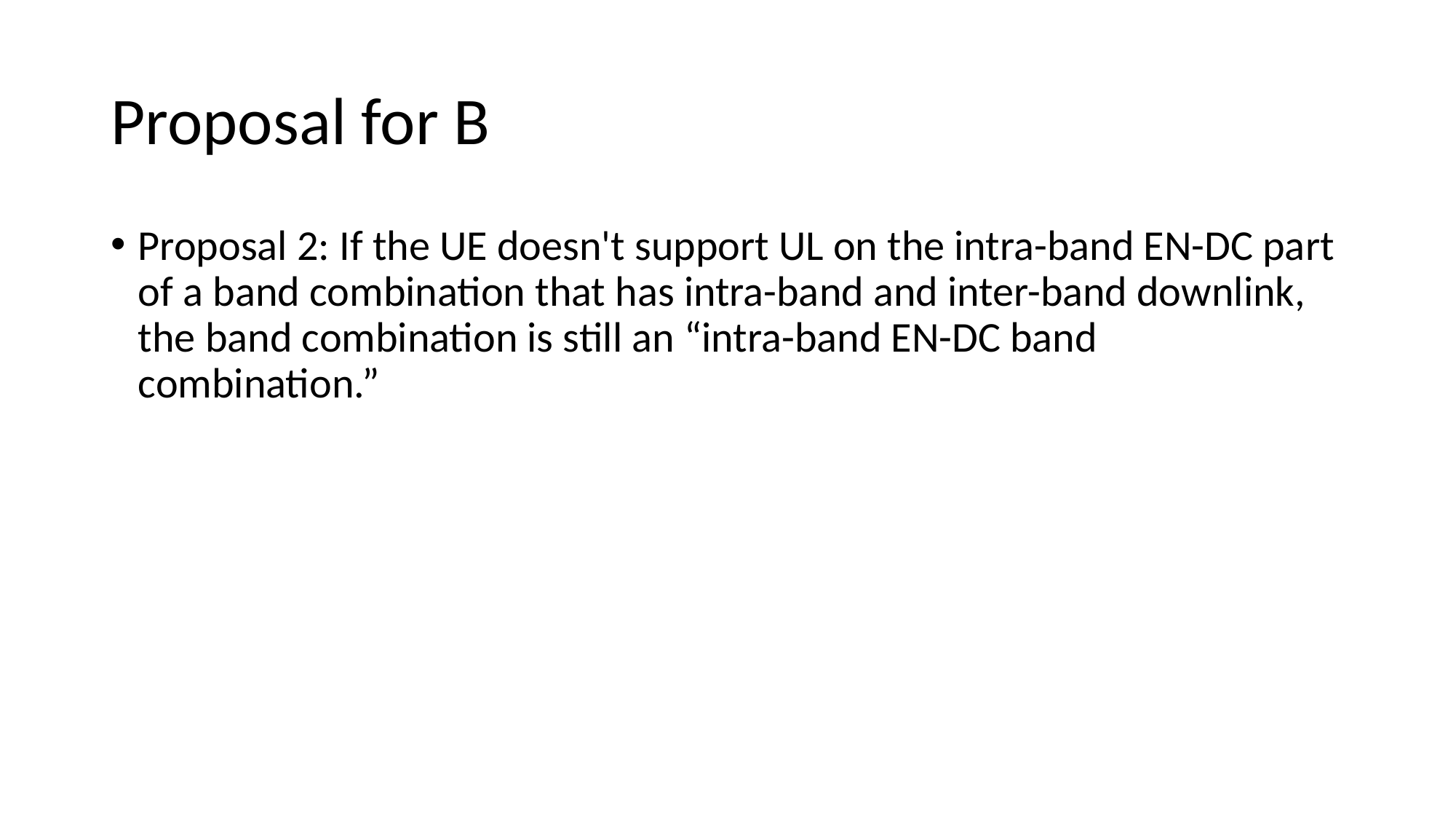

# Proposal for B
Proposal 2: If the UE doesn't support UL on the intra-band EN-DC part of a band combination that has intra-band and inter-band downlink, the band combination is still an “intra-band EN-DC band combination.”